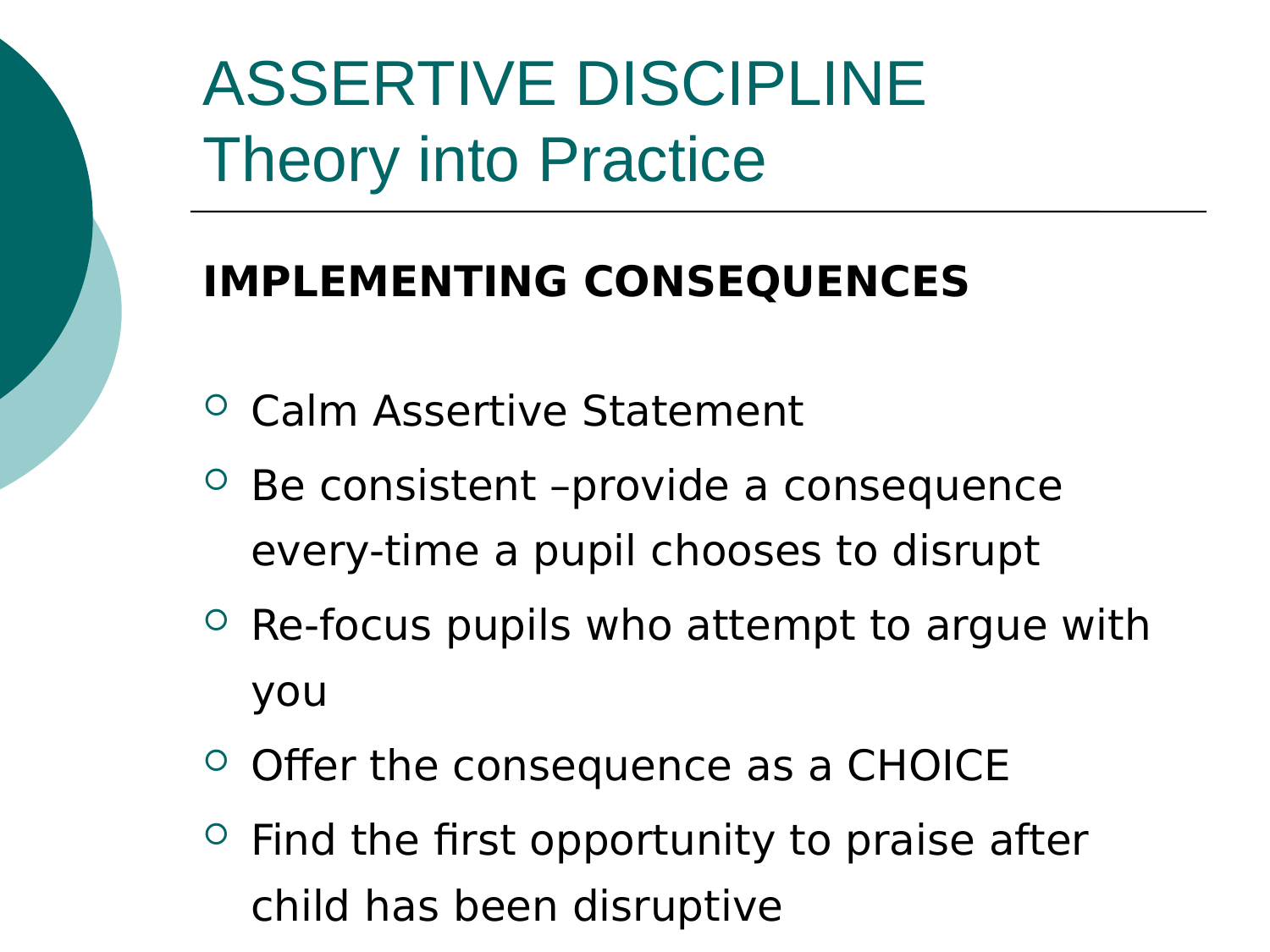

# ASSERTIVE DISCIPLINE Theory into Practice
IMPLEMENTING CONSEQUENCES

Calm Assertive Statement
Be consistent –provide a consequence every-time a pupil chooses to disrupt
Re-focus pupils who attempt to argue with you
Offer the consequence as a CHOICE
Find the first opportunity to praise after child has been disruptive